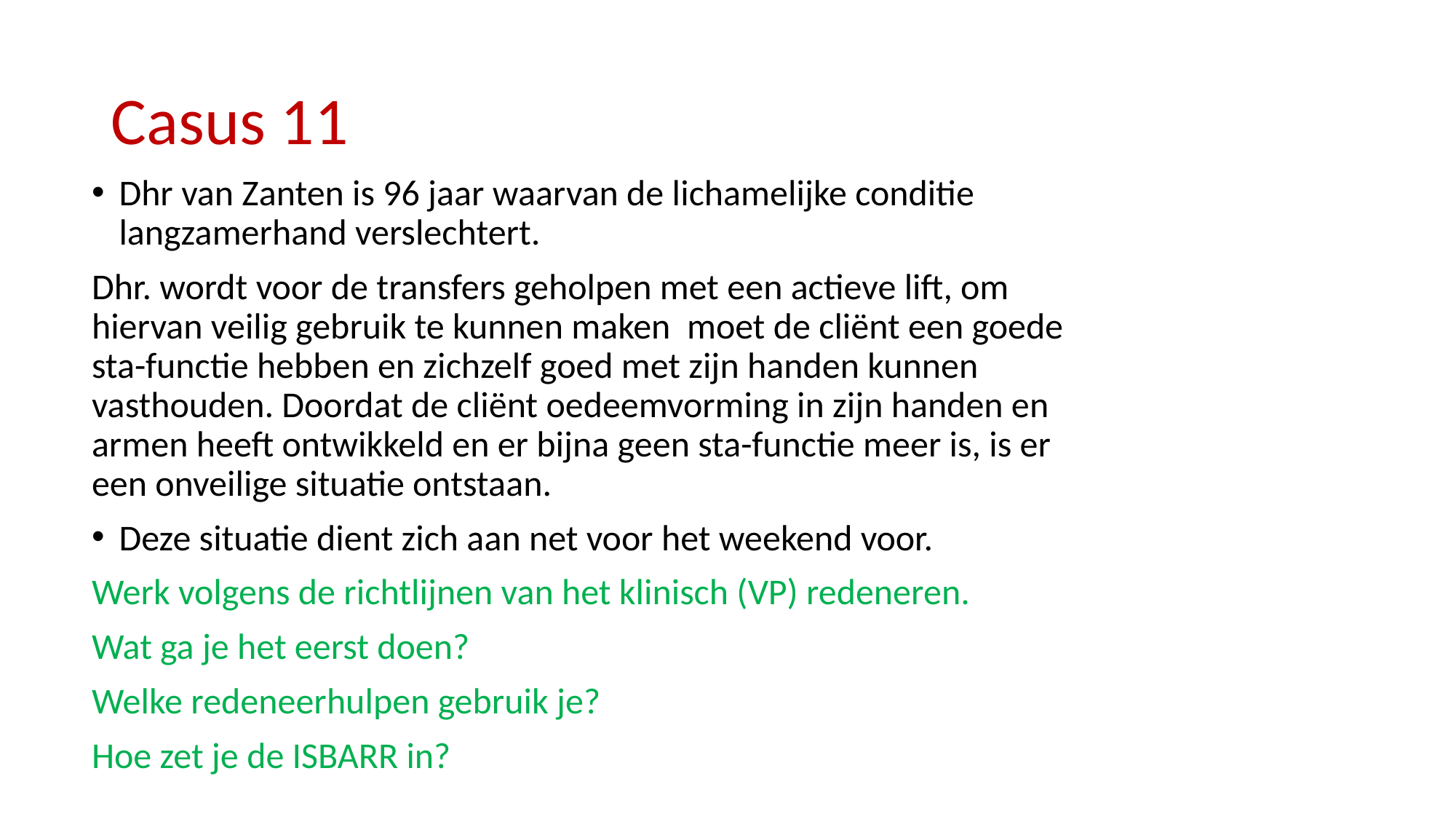

# Casus 11
Dhr van Zanten is 96 jaar waarvan de lichamelijke conditie langzamerhand verslechtert.
Dhr. wordt voor de transfers geholpen met een actieve lift, om hiervan veilig gebruik te kunnen maken  moet de cliënt een goede sta-functie hebben en zichzelf goed met zijn handen kunnen vasthouden. Doordat de cliënt oedeemvorming in zijn handen en armen heeft ontwikkeld en er bijna geen sta-functie meer is, is er een onveilige situatie ontstaan.
Deze situatie dient zich aan net voor het weekend voor.
Werk volgens de richtlijnen van het klinisch (VP) redeneren.
Wat ga je het eerst doen?
Welke redeneerhulpen gebruik je?
Hoe zet je de ISBARR in?